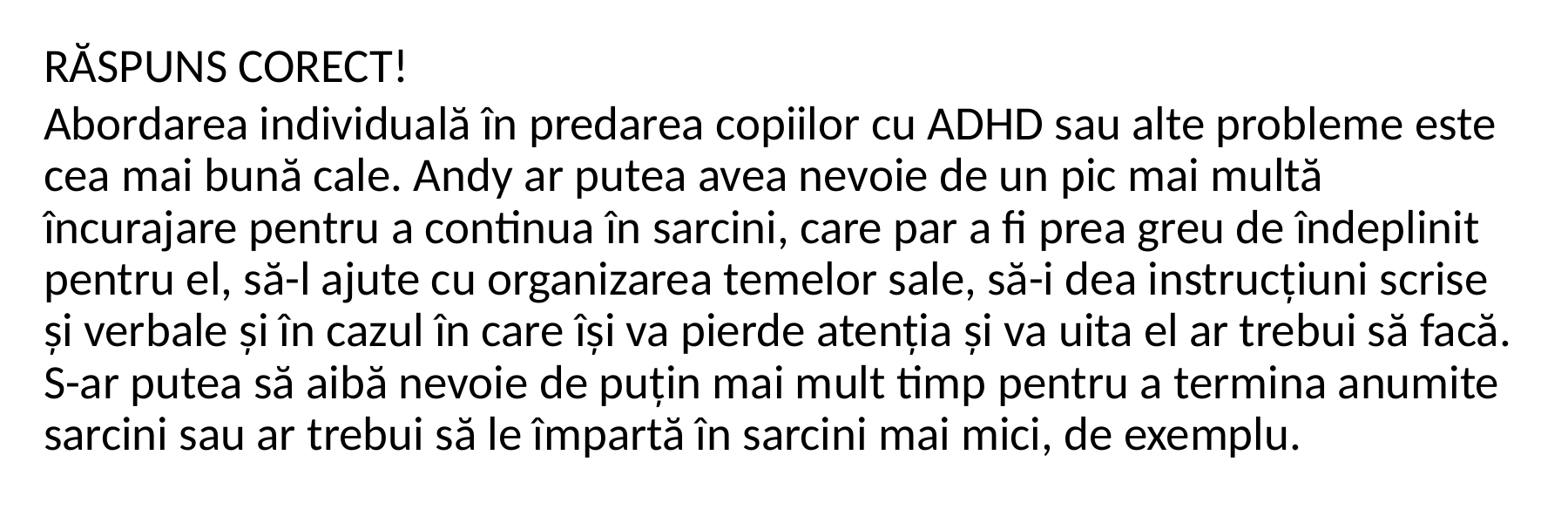

RĂSPUNS CORECT!
Abordarea individuală în predarea copiilor cu ADHD sau alte probleme este cea mai bună cale. Andy ar putea avea nevoie de un pic mai multă încurajare pentru a continua în sarcini, care par a fi prea greu de îndeplinit pentru el, să-l ajute cu organizarea temelor sale, să-i dea instrucțiuni scrise și verbale și în cazul în care își va pierde atenția și va uita el ar trebui să facă. S-ar putea să aibă nevoie de puțin mai mult timp pentru a termina anumite sarcini sau ar trebui să le împartă în sarcini mai mici, de exemplu.